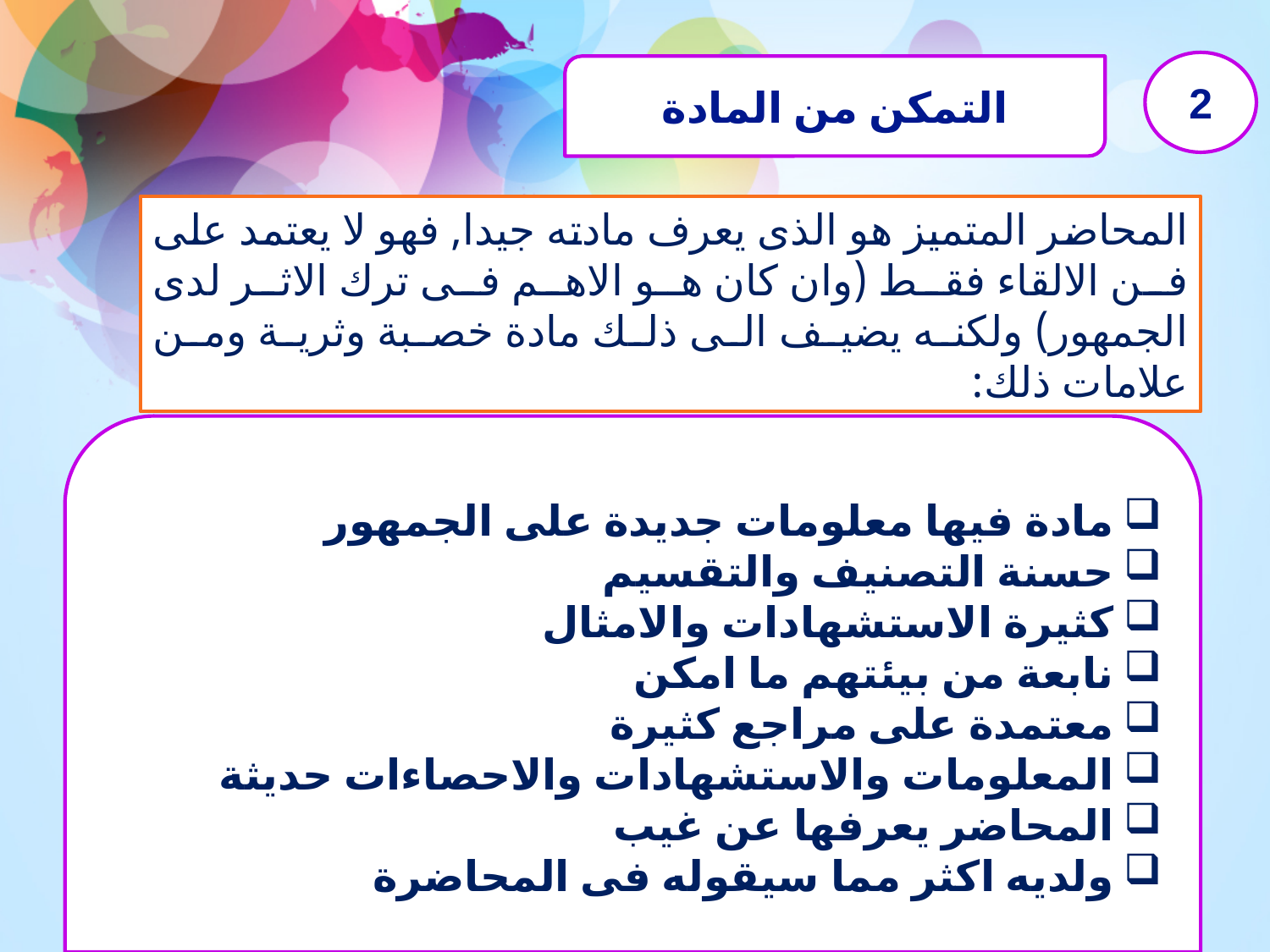

2
التمكن من المادة
المحاضر المتميز هو الذى يعرف مادته جيدا, فهو لا يعتمد على فن الالقاء فقط (وان كان هو الاهم فى ترك الاثر لدى الجمهور) ولكنه يضيف الى ذلك مادة خصبة وثرية ومن علامات ذلك:
مادة فيها معلومات جديدة على الجمهور
حسنة التصنيف والتقسيم
كثيرة الاستشهادات والامثال
نابعة من بيئتهم ما امكن
معتمدة على مراجع كثيرة
المعلومات والاستشهادات والاحصاءات حديثة
المحاضر يعرفها عن غيب
ولديه اكثر مما سيقوله فى المحاضرة